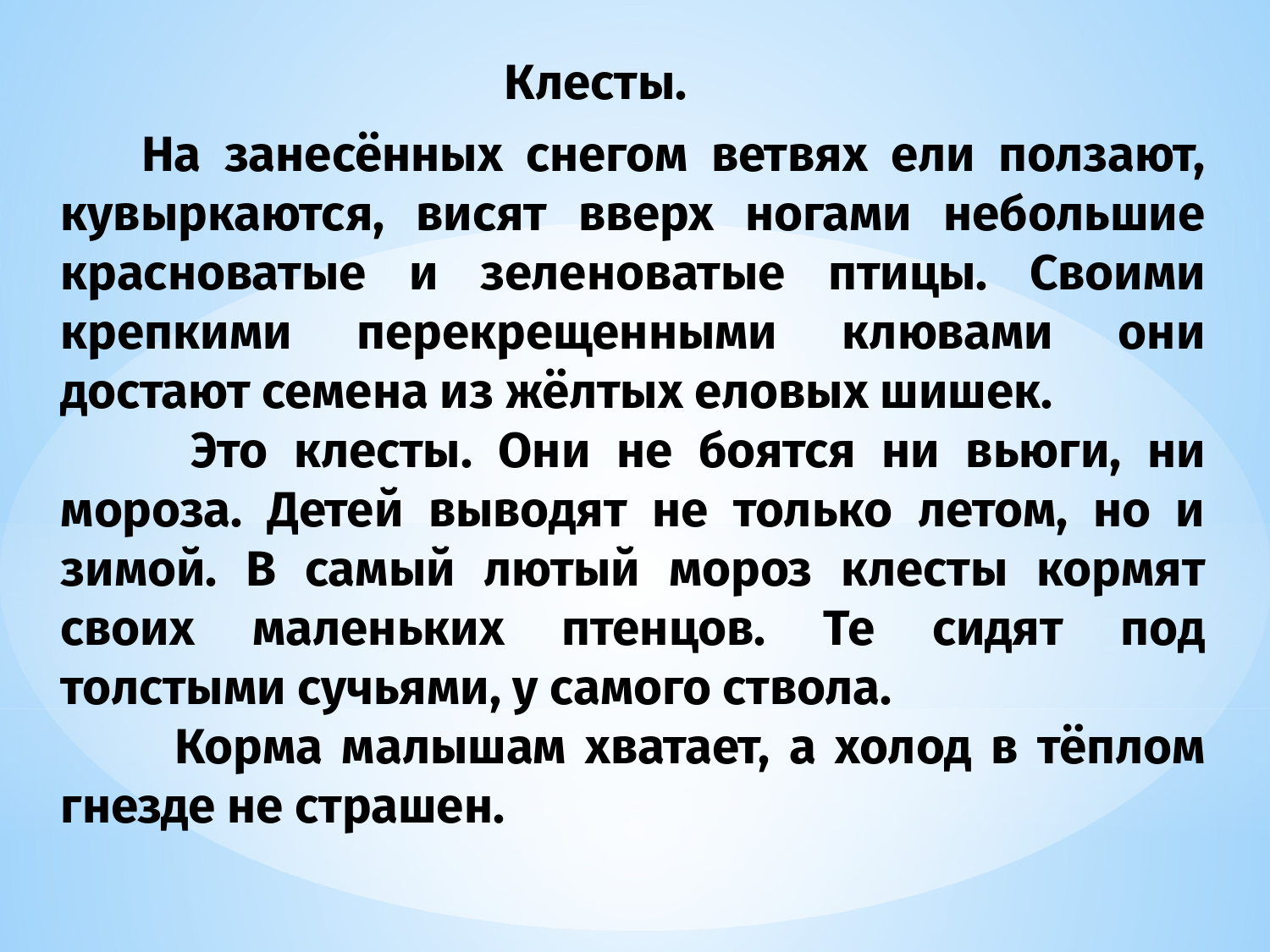

Клесты.
    На занесённых снегом ветвях ели ползают, кувыркаются, висят вверх ногами небольшие красноватые и зеленоватые птицы. Своими крепкими перекрещенными клювами они достают семена из жёлтых еловых шишек.
     Это клесты. Они не боятся ни вьюги, ни мороза. Детей выводят не только летом, но и зимой. В самый лютый мороз клесты кормят своих маленьких птенцов. Те сидят под толстыми сучьями, у самого ствола.
      Корма малышам хватает, а холод в тёплом гнезде не страшен.